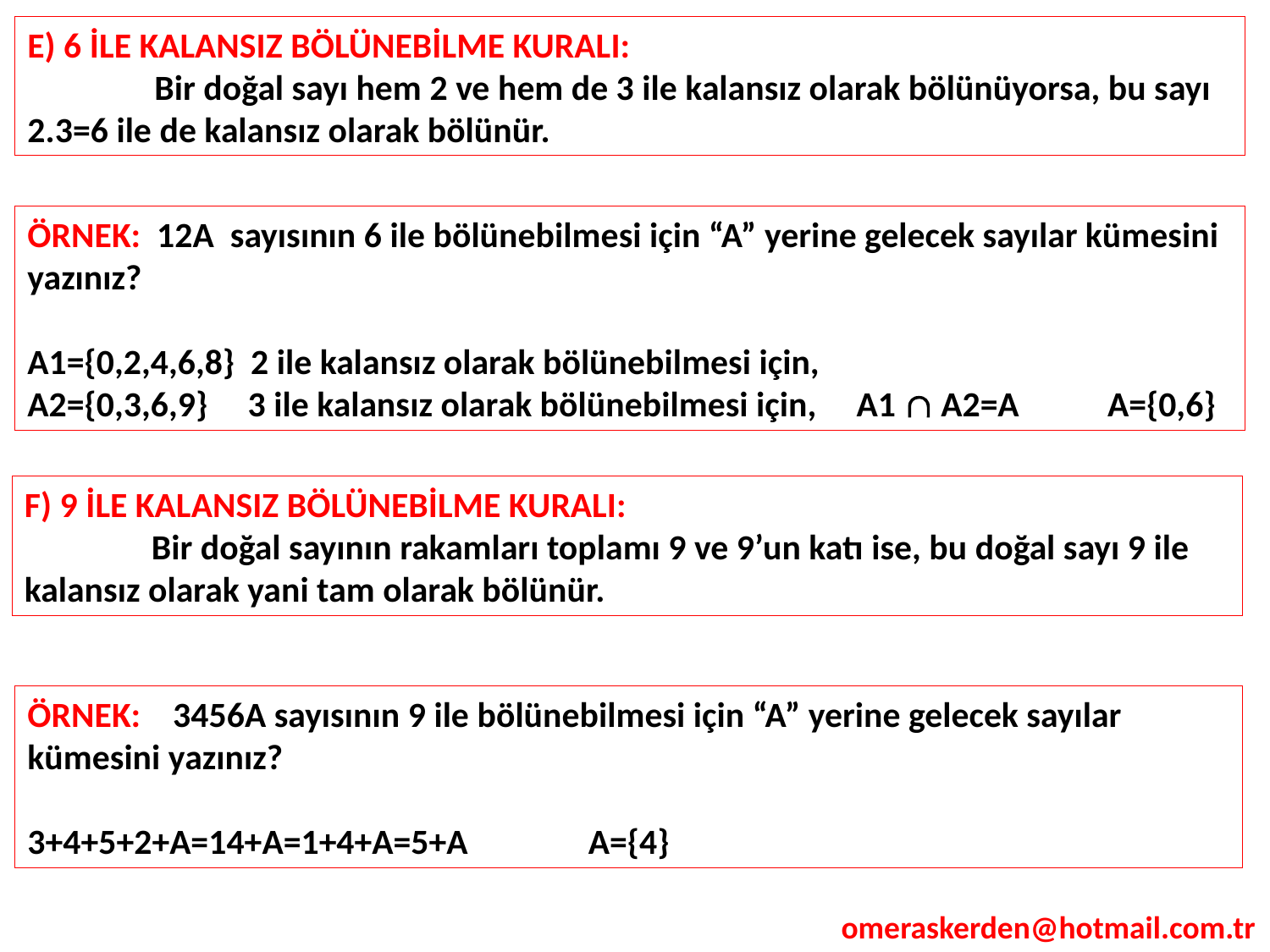

E) 6 İLE KALANSIZ BÖLÜNEBİLME KURALI:
	Bir doğal sayı hem 2 ve hem de 3 ile kalansız olarak bölünüyorsa, bu sayı 2.3=6 ile de kalansız olarak bölünür.
ÖRNEK:  12A  sayısının 6 ile bölünebilmesi için “A” yerine gelecek sayılar kümesini yazınız?

A1={0,2,4,6,8}  2 ile kalansız olarak bölünebilmesi için,
A2={0,3,6,9}     3 ile kalansız olarak bölünebilmesi için,     A1 ∩ A2=A           A={0,6}
F) 9 İLE KALANSIZ BÖLÜNEBİLME KURALI:
	Bir doğal sayının rakamları toplamı 9 ve 9’un katı ise, bu doğal sayı 9 ile kalansız olarak yani tam olarak bölünür.
ÖRNEK:    3456A sayısının 9 ile bölünebilmesi için “A” yerine gelecek sayılar kümesini yazınız?

3+4+5+2+A=14+A=1+4+A=5+A               A={4}
omeraskerden@hotmail.com.tr